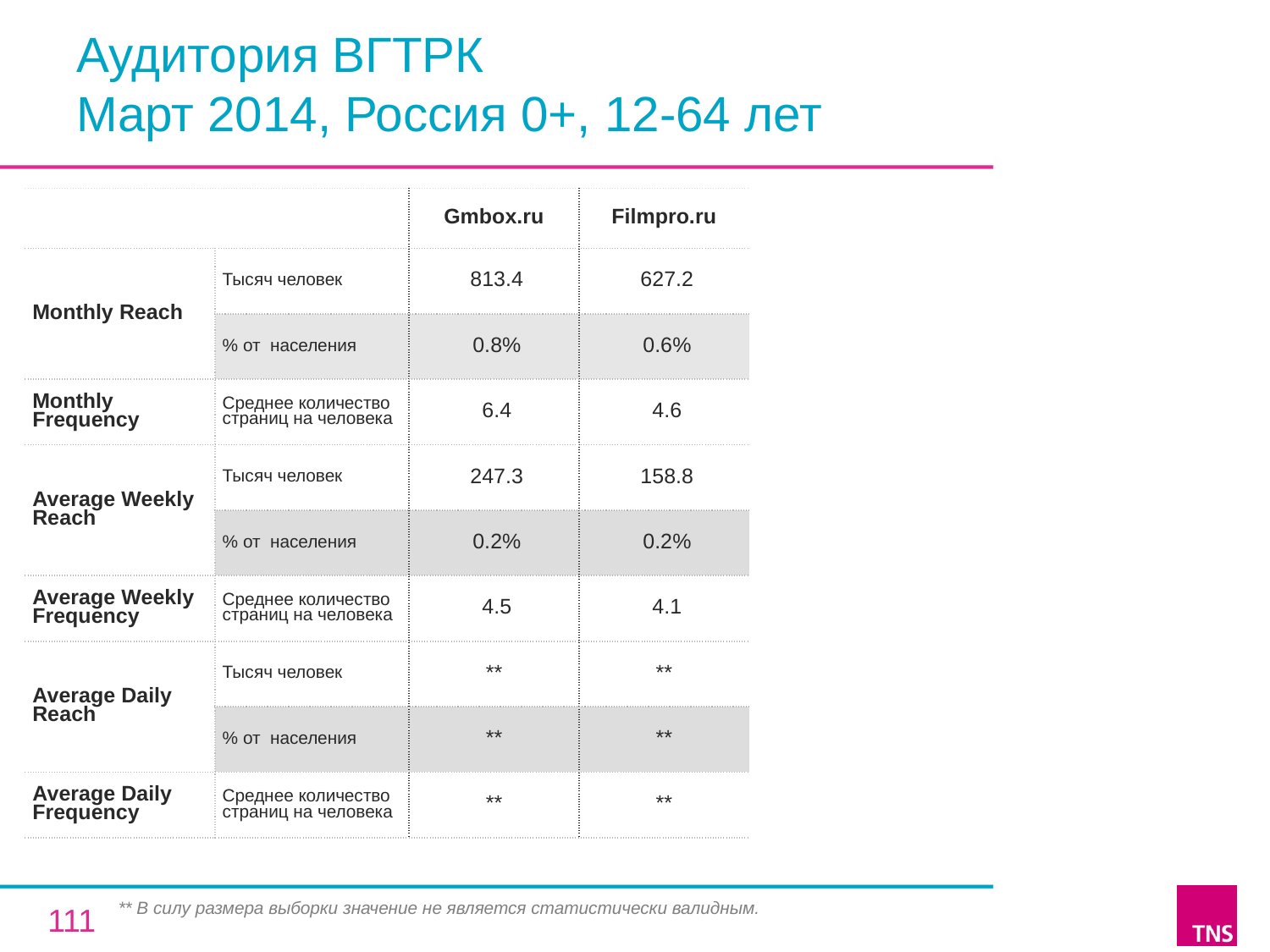

# Аудитория ВГТРК Март 2014, Россия 0+, 12-64 лет
|  |  | Gmbox.ru | Filmpro.ru |
| --- | --- | --- | --- |
| Monthly Reach | Тысяч человек | 813.4 | 627.2 |
|  | % от населения | 0.8% | 0.6% |
| Monthly Frequency | Среднее количество страниц на человека | 6.4 | 4.6 |
| Average Weekly Reach | Тысяч человек | 247.3 | 158.8 |
|  | % от населения | 0.2% | 0.2% |
| Average Weekly Frequency | Среднее количество страниц на человека | 4.5 | 4.1 |
| Average Daily Reach | Тысяч человек | \*\* | \*\* |
|  | % от населения | \*\* | \*\* |
| Average Daily Frequency | Среднее количество страниц на человека | \*\* | \*\* |
** В силу размера выборки значение не является статистически валидным.
111